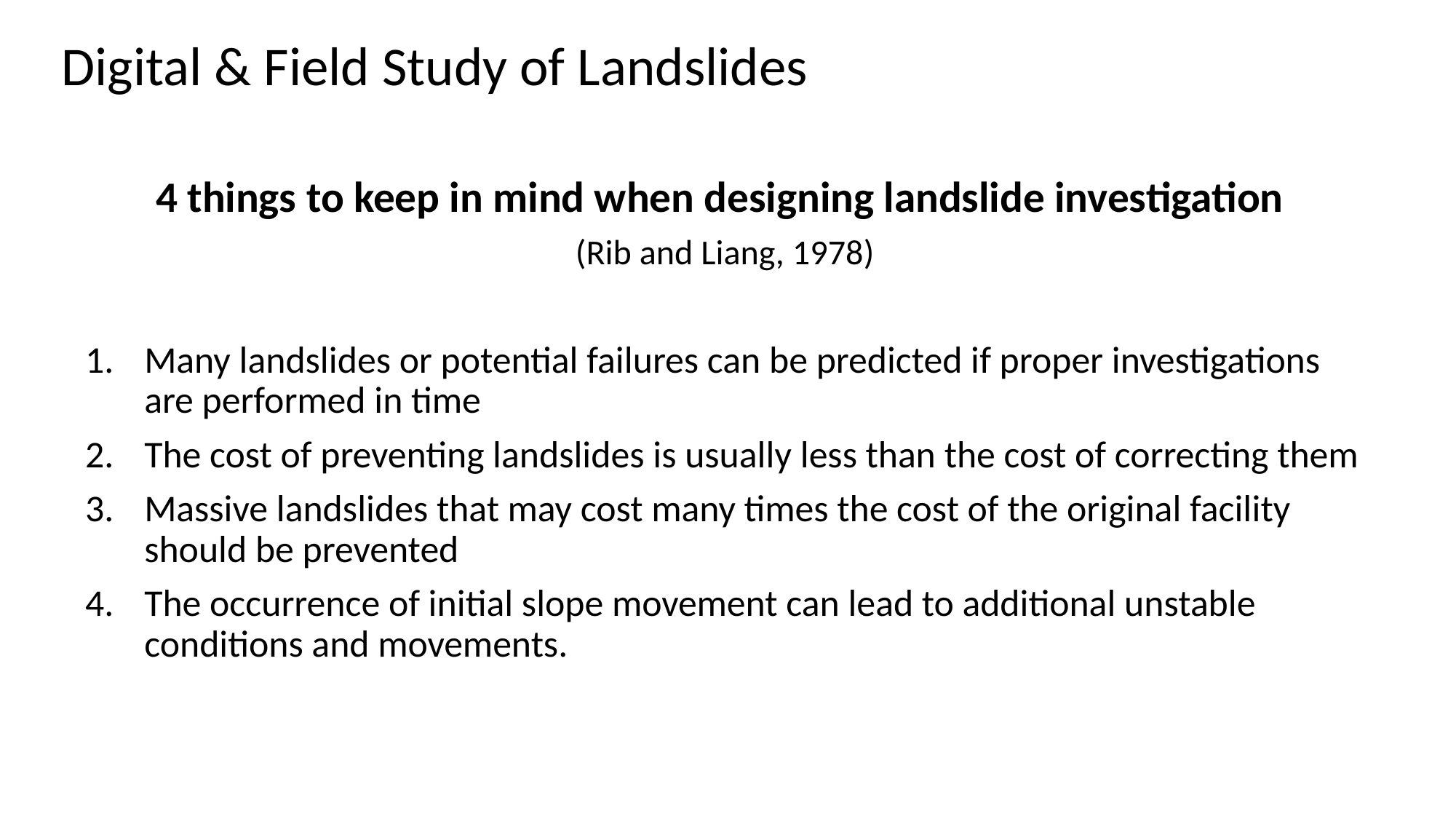

# Digital & Field Study of Landslides
4 things to keep in mind when designing landslide investigation
(Rib and Liang, 1978)

Many landslides or potential failures can be predicted if proper investigations are performed in time
The cost of preventing landslides is usually less than the cost of correcting them
Massive landslides that may cost many times the cost of the original facility should be prevented
The occurrence of initial slope movement can lead to additional unstable conditions and movements.